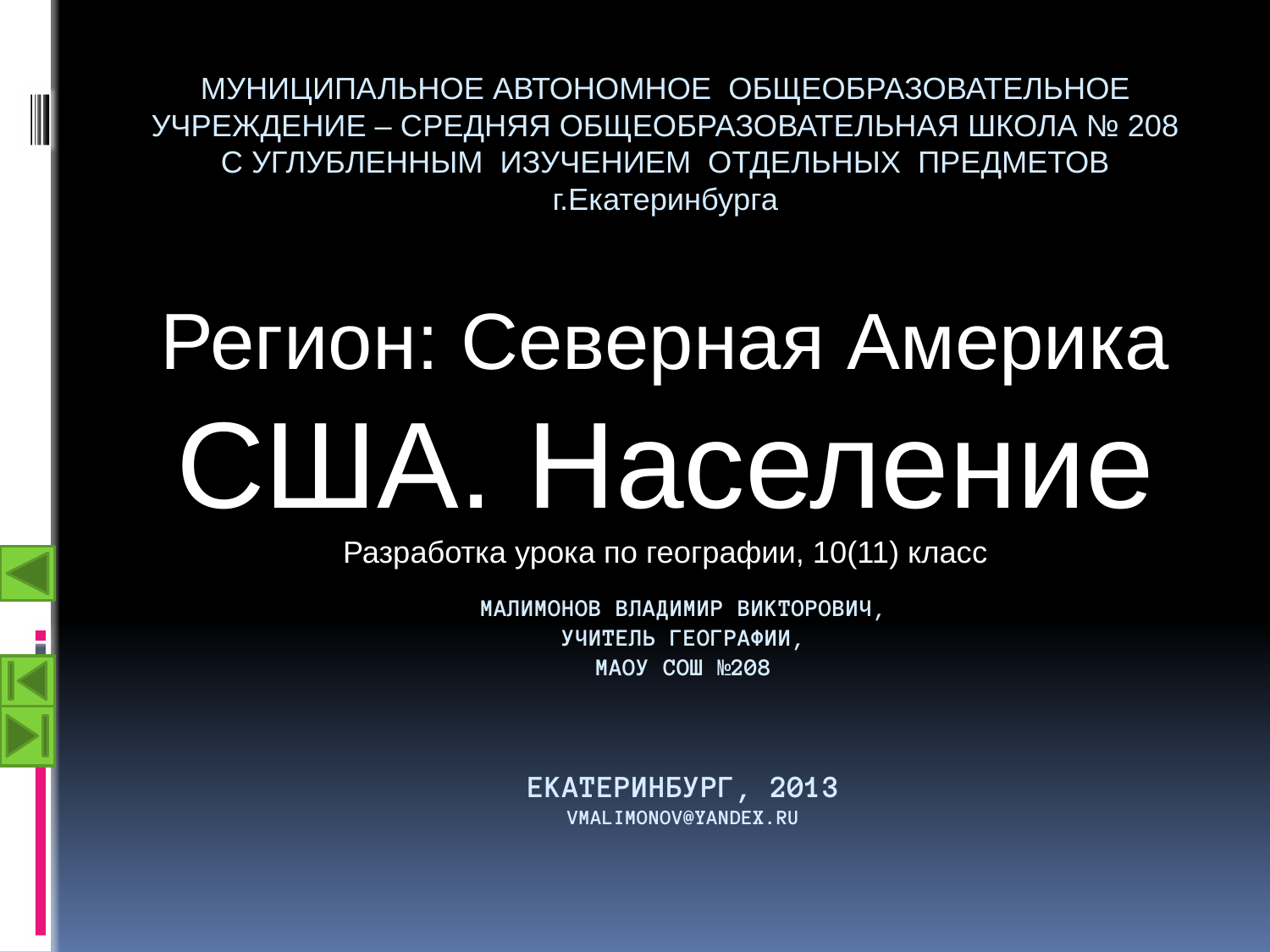

МУНИЦИПАЛЬНОЕ АВТОНОМНОЕ  ОБЩЕОБРАЗОВАТЕЛЬНОЕ УЧРЕЖДЕНИЕ – СРЕДНЯЯ ОБЩЕОБРАЗОВАТЕЛЬНАЯ ШКОЛА № 208 С УГЛУБЛЕННЫМ  ИЗУЧЕНИЕМ  ОТДЕЛЬНЫХ  ПРЕДМЕТОВ г.Екатеринбурга

Регион: Северная Америка
США. Население
Разработка урока по географии, 10(11) класс

# Малимонов Владимир Викторович, учитель географии, МАОУ СОШ №208 Екатеринбург, 2013 vmalimonov@yandex.ru